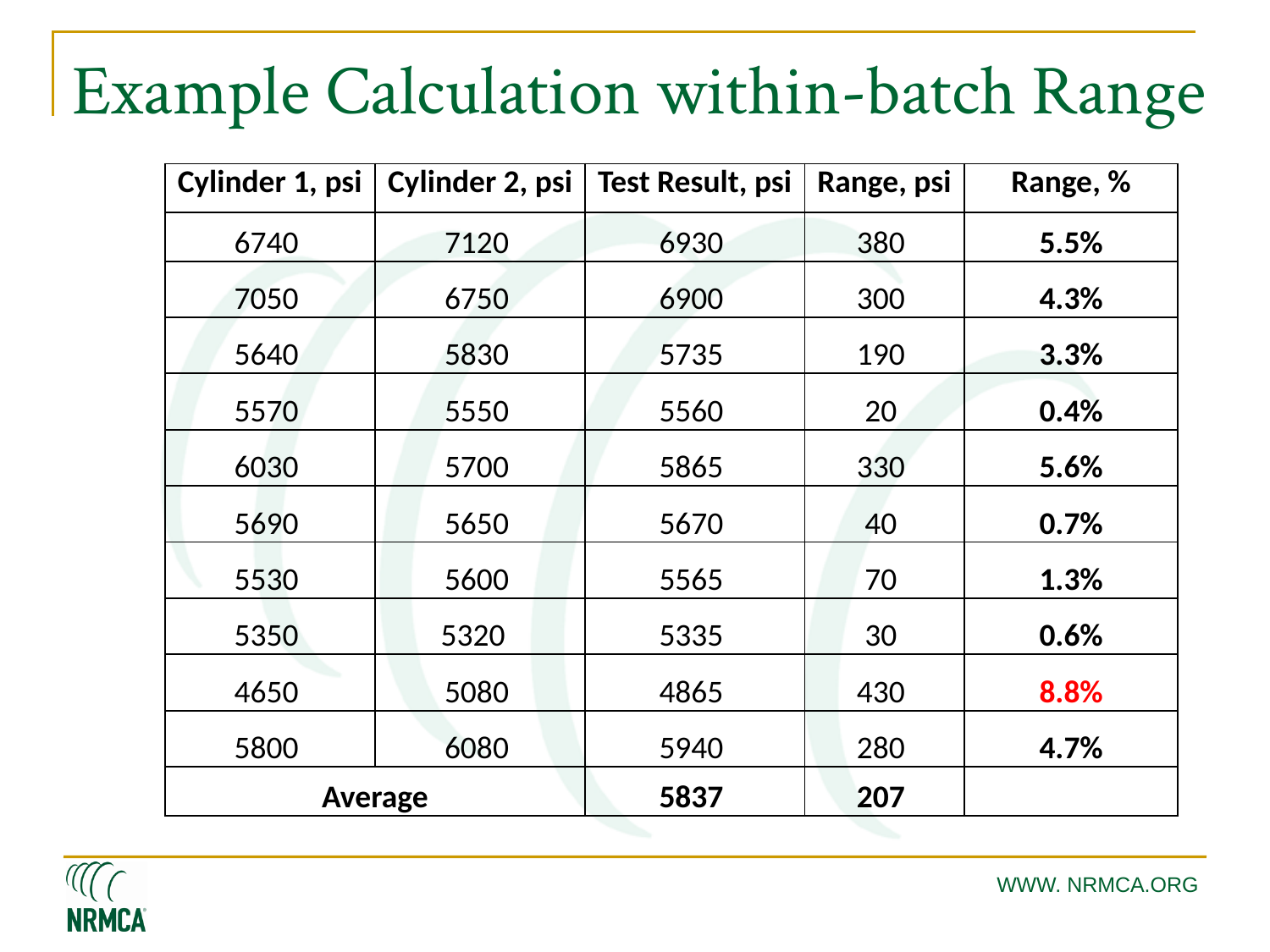

# Example Calculation within-batch Range

| Cylinder 1, psi | Cylinder 2, psi | Test Result, psi | Range, psi | Range, % |
| --- | --- | --- | --- | --- |
| 6740 | 7120 | 6930 | 380 | 5.5% |
| 7050 | 6750 | 6900 | 300 | 4.3% |
| 5640 | 5830 | 5735 | 190 | 3.3% |
| 5570 | 5550 | 5560 | 20 | 0.4% |
| 6030 | 5700 | 5865 | 330 | 5.6% |
| 5690 | 5650 | 5670 | 40 | 0.7% |
| 5530 | 5600 | 5565 | 70 | 1.3% |
| 5350 | 5320 | 5335 | 30 | 0.6% |
| 4650 | 5080 | 4865 | 430 | 8.8% |
| 5800 | 6080 | 5940 | 280 | 4.7% |
| Average |  | 5837 | 207 |  |